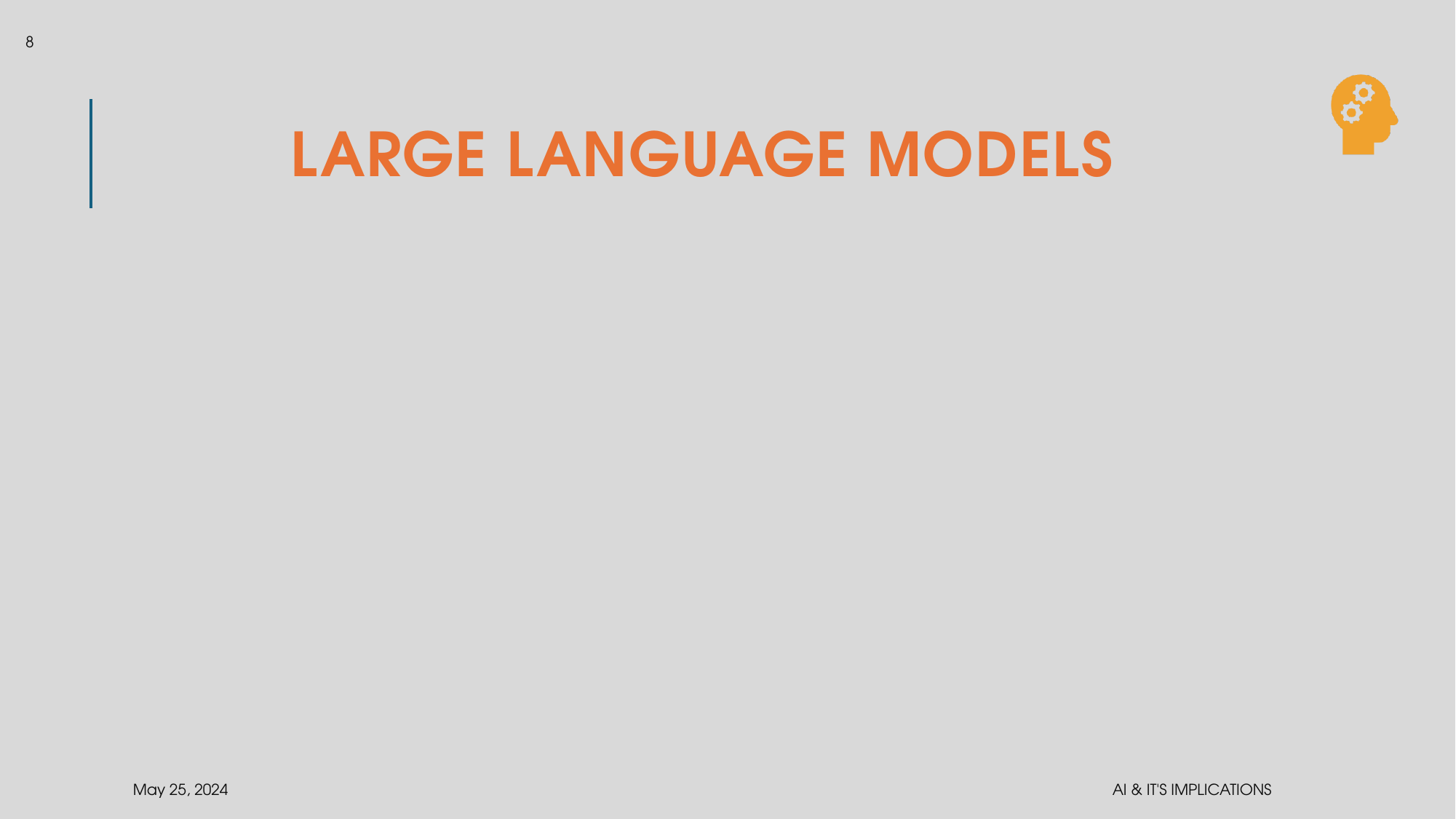

8
# Large language models

May 25, 2024
AI & It's Implications